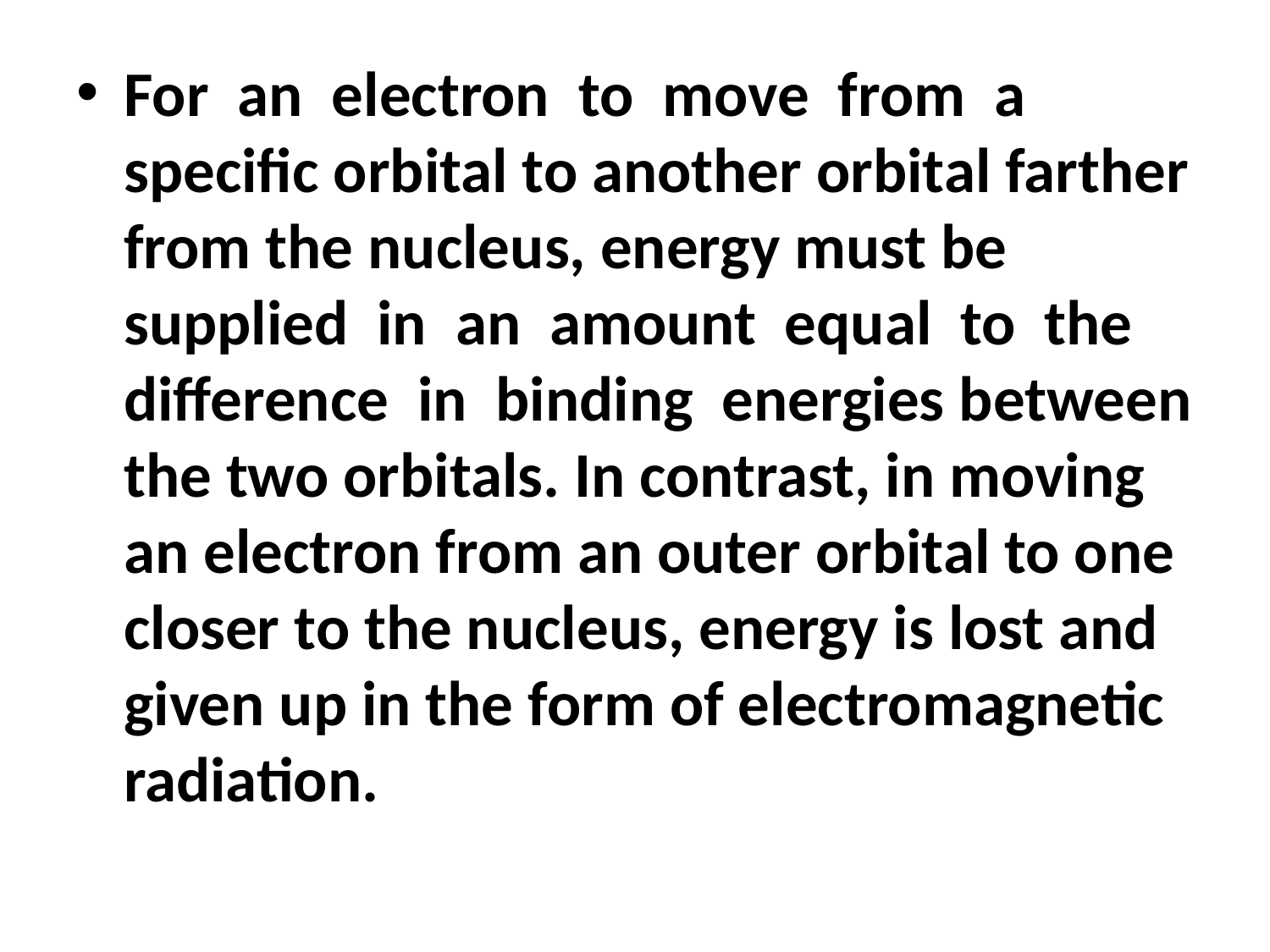

#
For  an  electron  to  move  from  a  speciﬁc orbital to another orbital farther from the nucleus, energy must be supplied  in  an  amount  equal  to  the  difference  in  binding  energies between the two orbitals. In contrast, in moving an electron from an outer orbital to one closer to the nucleus, energy is lost and given up in the form of electromagnetic radiation.